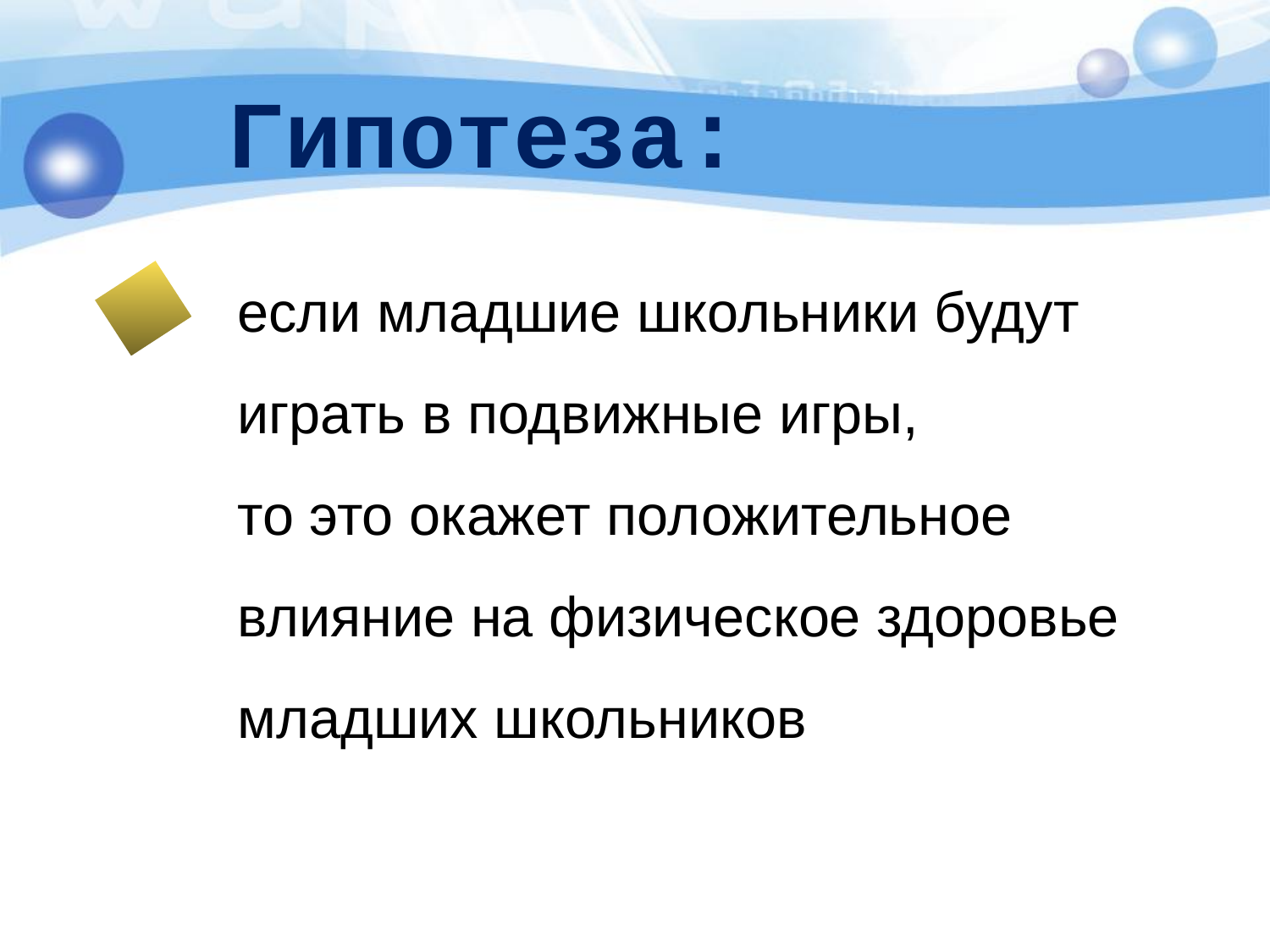

Гипотеза:
если младшие школьники будут играть в подвижные игры,
то это окажет положительное влияние на физическое здоровье младших школьников

5
6